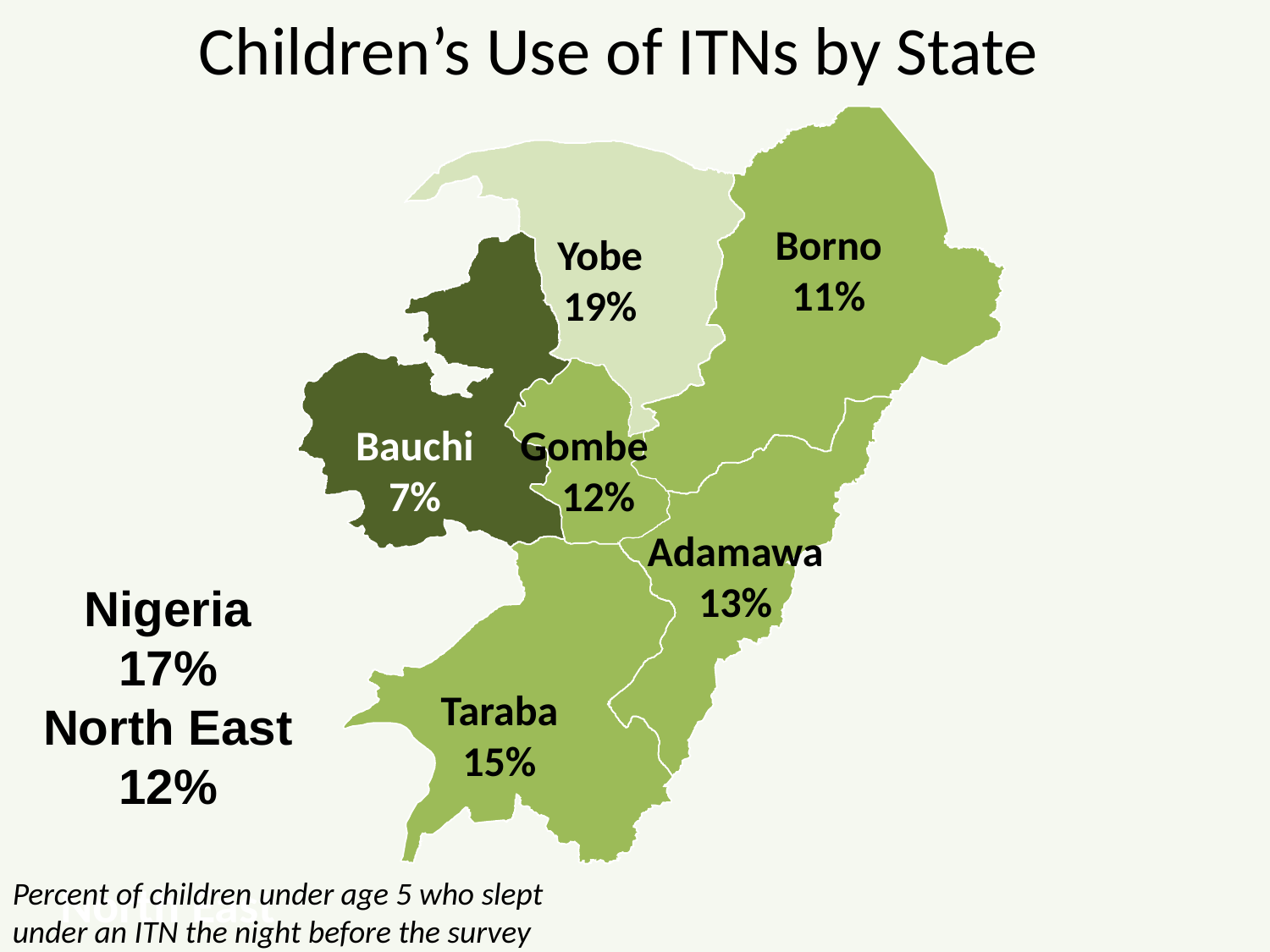

# Children’s Use of ITNs by State

Borno
11%
Yobe
19%
Bauchi
7%
Gombe
   12%
Adamawa
13%
Nigeria
17%
North East
12%

North East
Taraba
15%
Percent of children under age 5 who slept
under an ITN the night before the survey